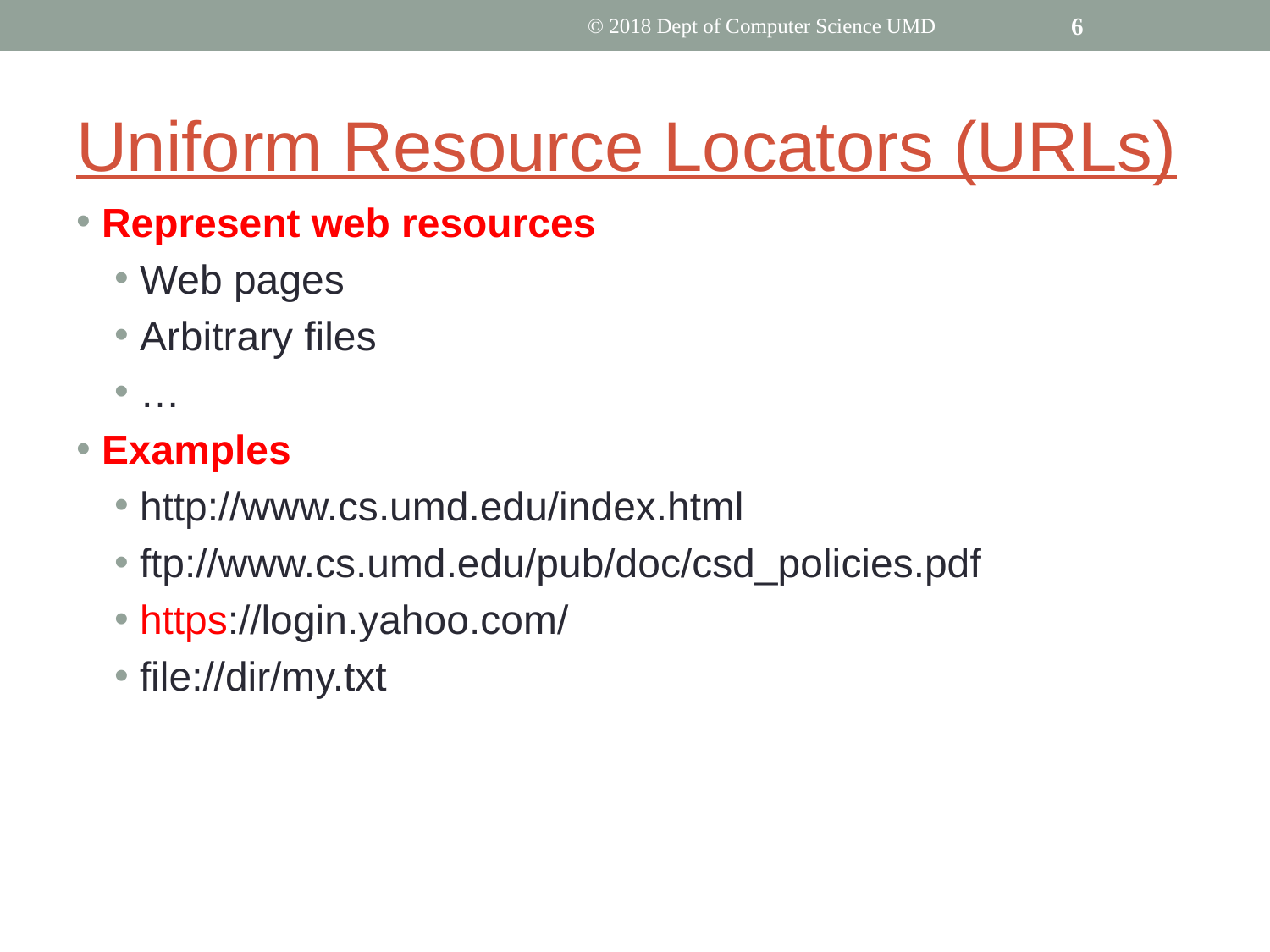

© 2018 Dept of Computer Science UMD
6
# Uniform Resource Locators (URLs)
Represent web resources
Web pages
Arbitrary files
…
Examples
http://www.cs.umd.edu/index.html
ftp://www.cs.umd.edu/pub/doc/csd_policies.pdf
https://login.yahoo.com/
file://dir/my.txt